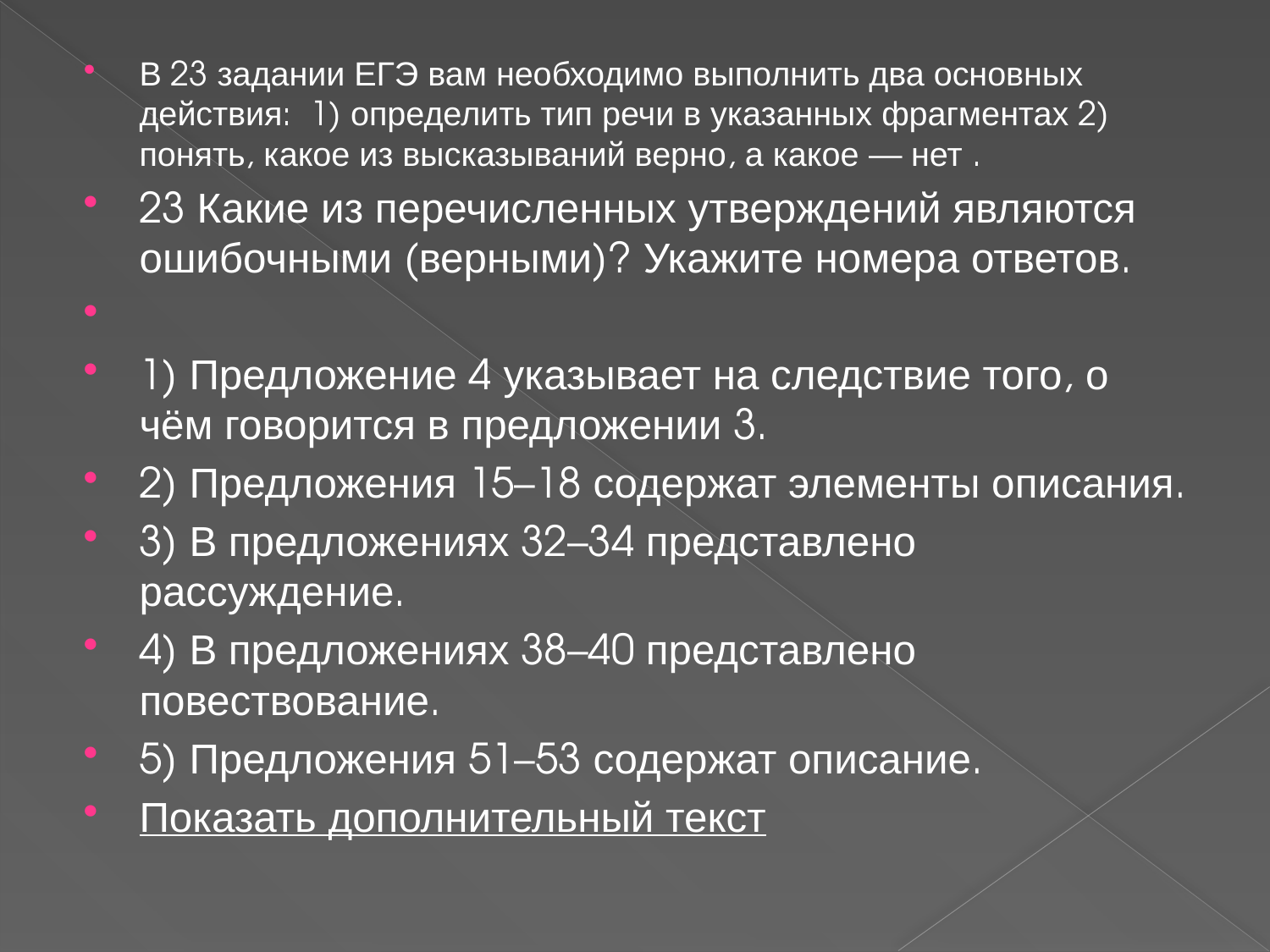

В 23 задании ЕГЭ вам необходимо выполнить два основных действия:  1) определить тип речи в указанных фрагментах 2) понять, какое из высказываний верно, а какое — нет .
23 Какие из перечисленных утверждений являются ошибочными (верными)? Укажите номера ответов.

1) Предложение 4 указывает на следствие того, о чём говорится в предложении 3.
2) Предложения 15–18 содержат элементы описания.
3) В предложениях 32–34 представлено рассуждение.
4) В предложениях 38–40 представлено повествование.
5) Предложения 51–53 содержат описание.
Показать дополнительный текст